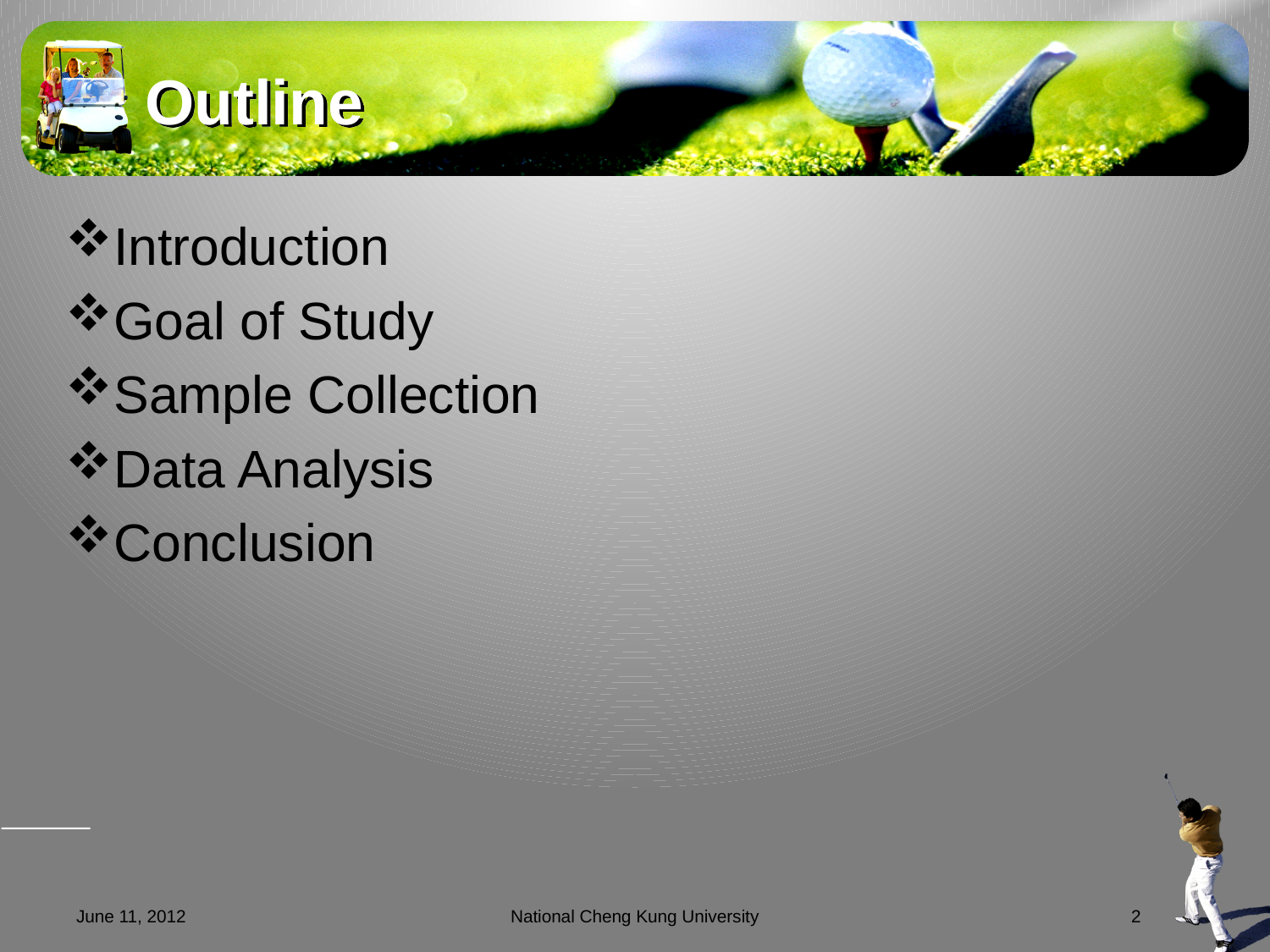

# Outline
Introduction
Goal of Study
Sample Collection
Data Analysis
Conclusion

June 11, 2012
National Cheng Kung University
2